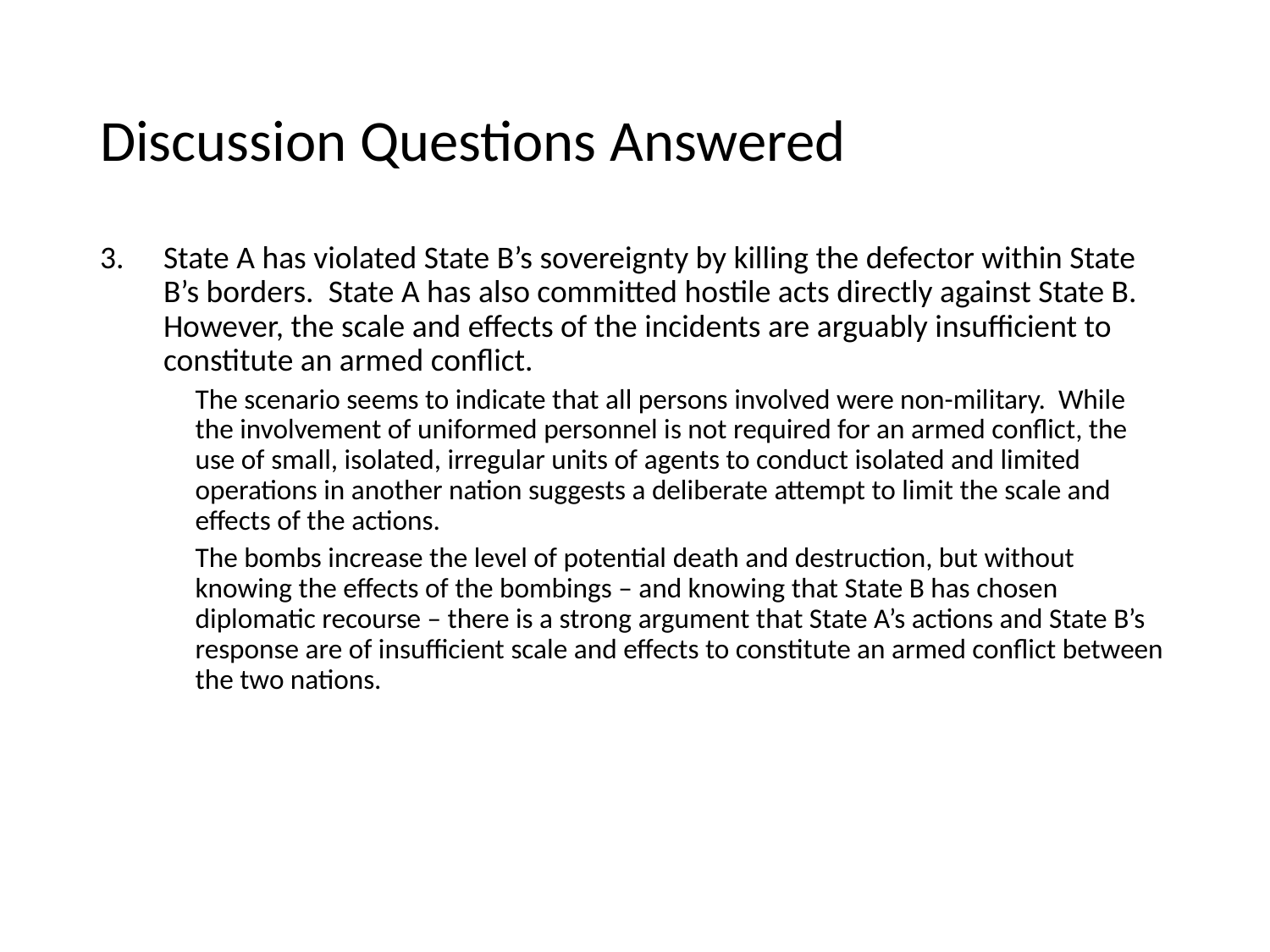

# Discussion Questions Answered
State A has violated State B’s sovereignty by killing the defector within State B’s borders.  State A has also committed hostile acts directly against State B.  However, the scale and effects of the incidents are arguably insufficient to constitute an armed conflict.
The scenario seems to indicate that all persons involved were non-military.  While the involvement of uniformed personnel is not required for an armed conflict, the use of small, isolated, irregular units of agents to conduct isolated and limited operations in another nation suggests a deliberate attempt to limit the scale and effects of the actions.
The bombs increase the level of potential death and destruction, but without knowing the effects of the bombings – and knowing that State B has chosen diplomatic recourse – there is a strong argument that State A’s actions and State B’s response are of insufficient scale and effects to constitute an armed conflict between the two nations.